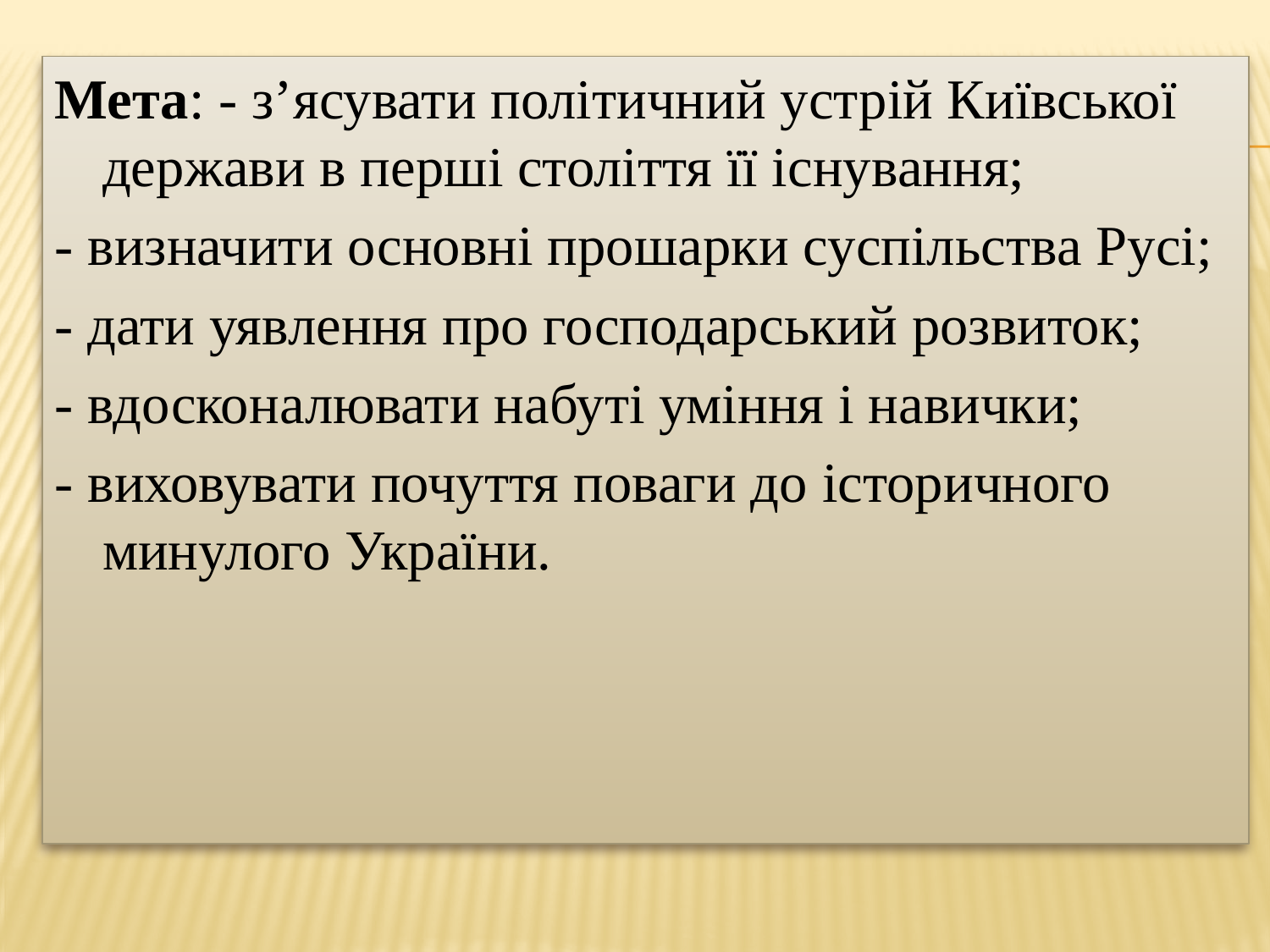

Мета: - з’ясувати політичний устрій Київської держави в перші століття її існування;
- визначити основні прошарки суспільства Русі;
- дати уявлення про господарський розвиток;
- вдосконалювати набуті уміння і навички;
- виховувати почуття поваги до історичного минулого України.